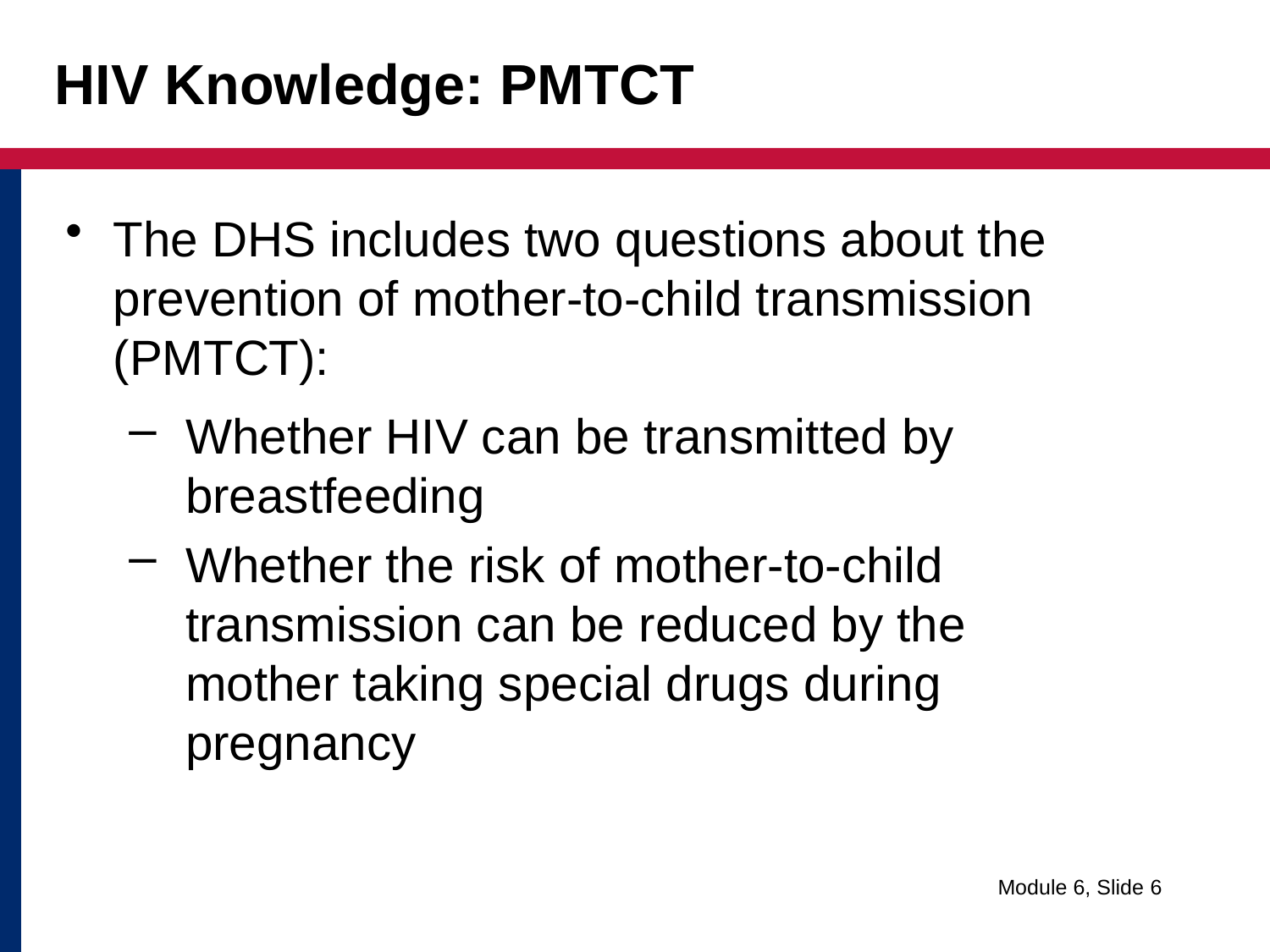

# HIV Knowledge: PMTCT
The DHS includes two questions about the prevention of mother-to-child transmission (PMTCT):
Whether HIV can be transmitted by breastfeeding
Whether the risk of mother-to-child transmission can be reduced by the mother taking special drugs during pregnancy
Module 6, Slide 6